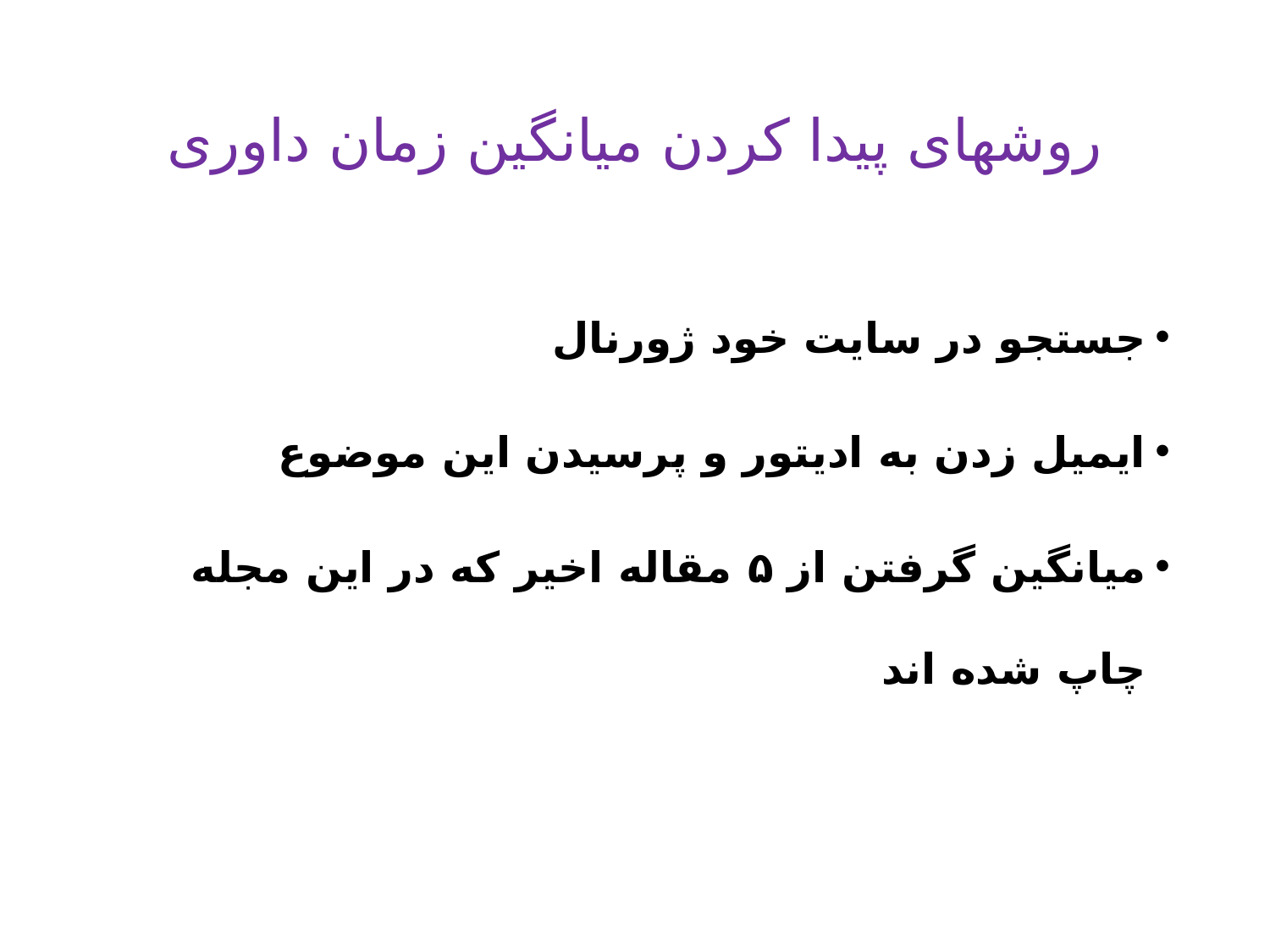

# روشهای پیدا کردن میانگین زمان داوری
جستجو در سایت خود ژورنال
ایمیل زدن به ادیتور و پرسیدن این موضوع
میانگین گرفتن از ۵ مقاله اخیر که در این مجله چاپ شده اند
22 May 2021
30